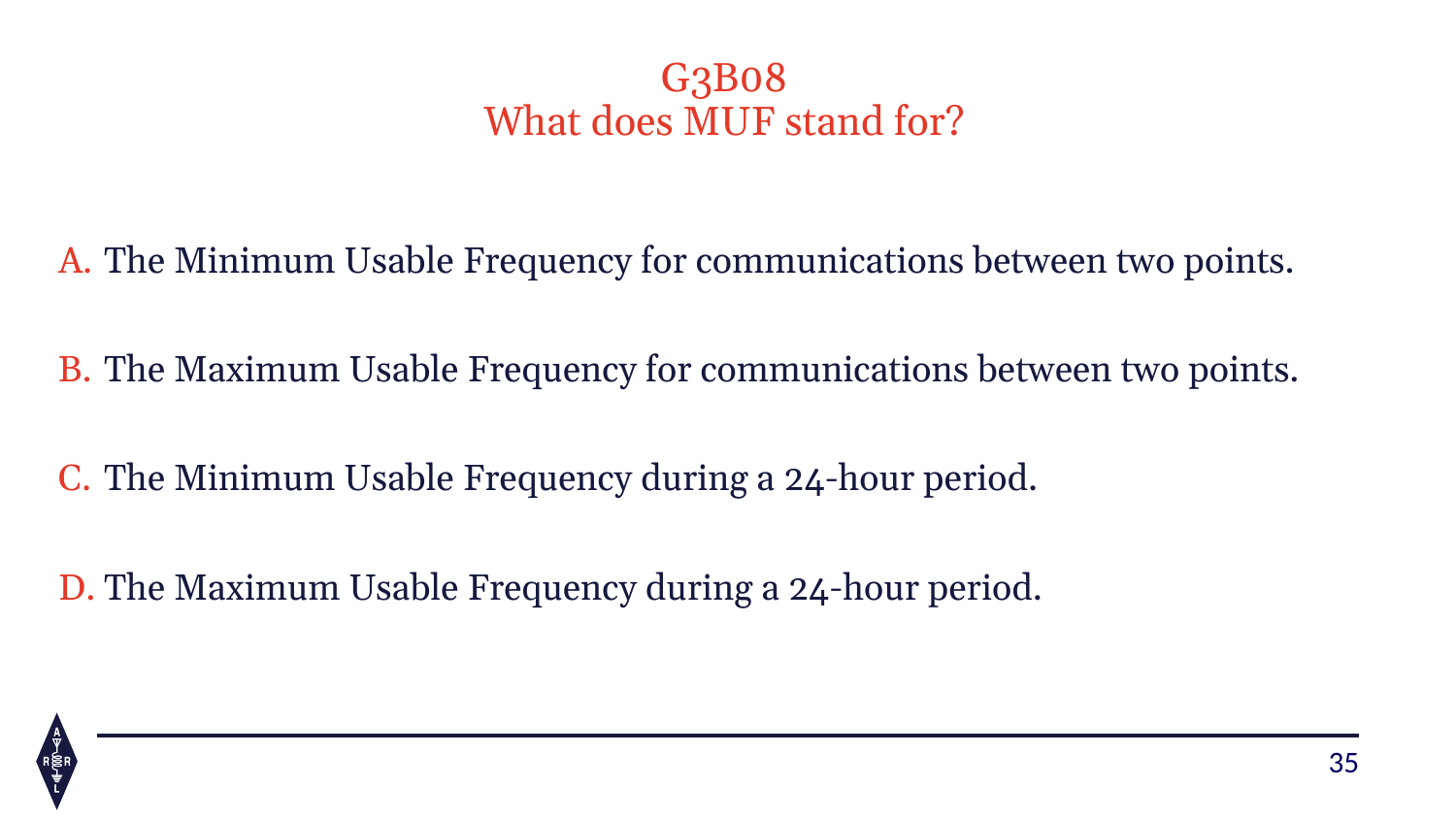

G3B08
What does MUF stand for?
The Minimum Usable Frequency for communications between two points.

The Maximum Usable Frequency for communications between two points.

The Minimum Usable Frequency during a 24-hour period.

The Maximum Usable Frequency during a 24-hour period.
35